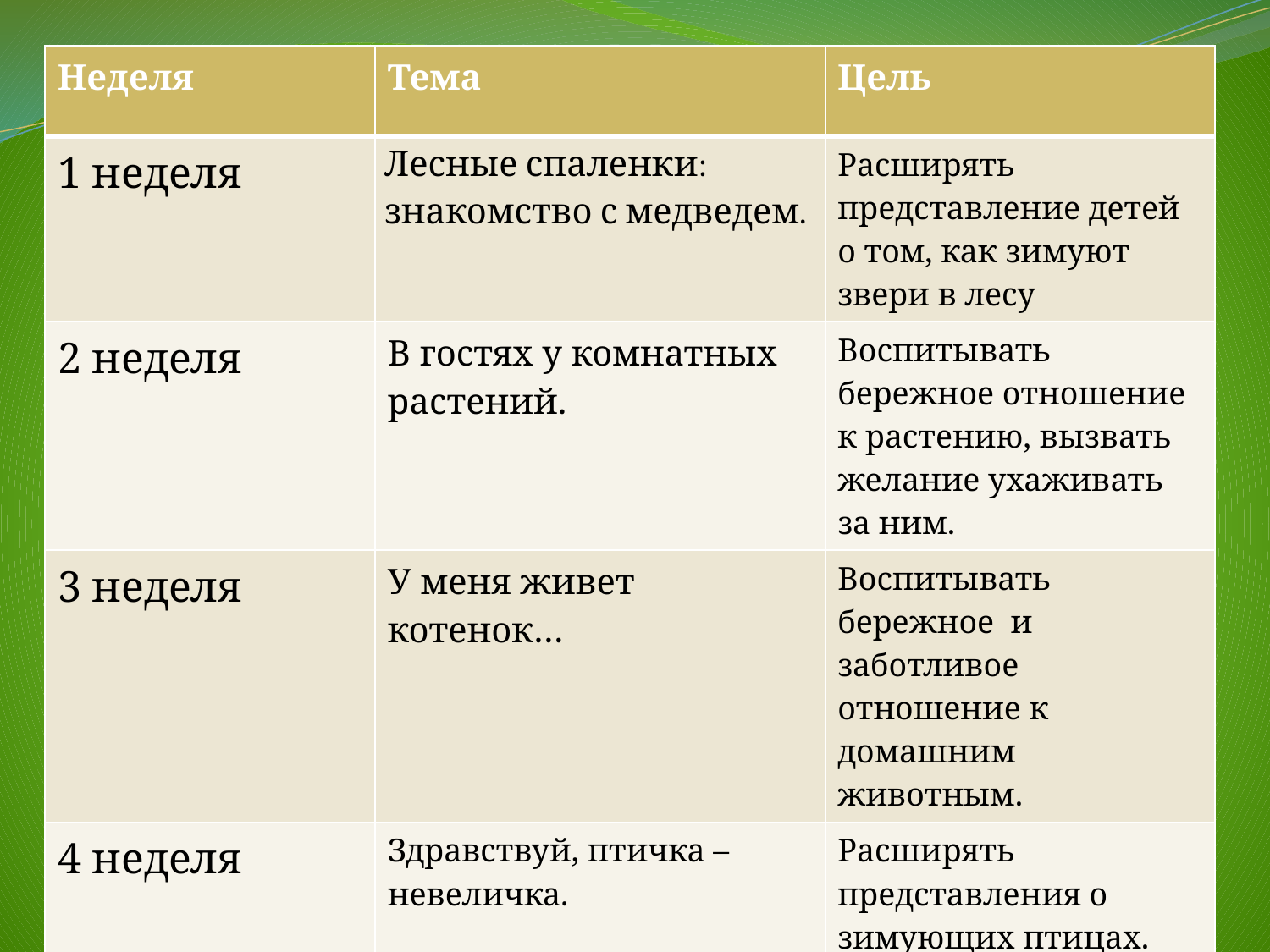

| Неделя | Тема | Цель |
| --- | --- | --- |
| 1 неделя | Лесные спаленки: знакомство с медведем. | Расширять представление детей о том, как зимуют звери в лесу |
| 2 неделя | В гостях у комнатных растений. | Воспитывать бережное отношение к растению, вызвать желание ухаживать за ним. |
| 3 неделя | У меня живет котенок… | Воспитывать бережное и заботливое отношение к домашним животным. |
| 4 неделя | Здравствуй, птичка – невеличка. | Расширять представления о зимующих птицах. |

#